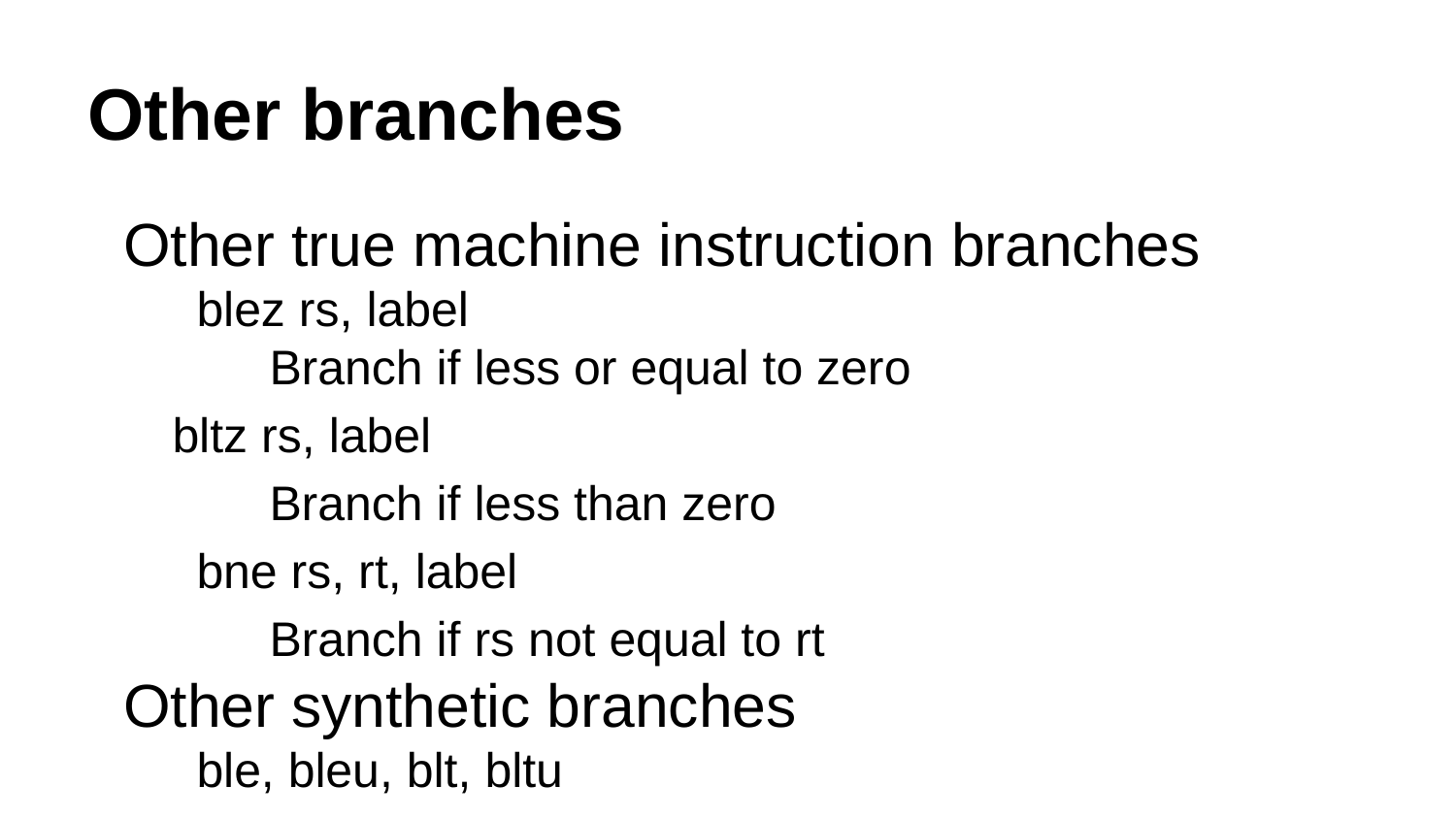

# Other branches
Other true machine instruction branches
blez rs, label
Branch if less or equal to zero
bltz rs, label
Branch if less than zero
bne rs, rt, label
Branch if rs not equal to rt
Other synthetic branches
ble, bleu, blt, bltu